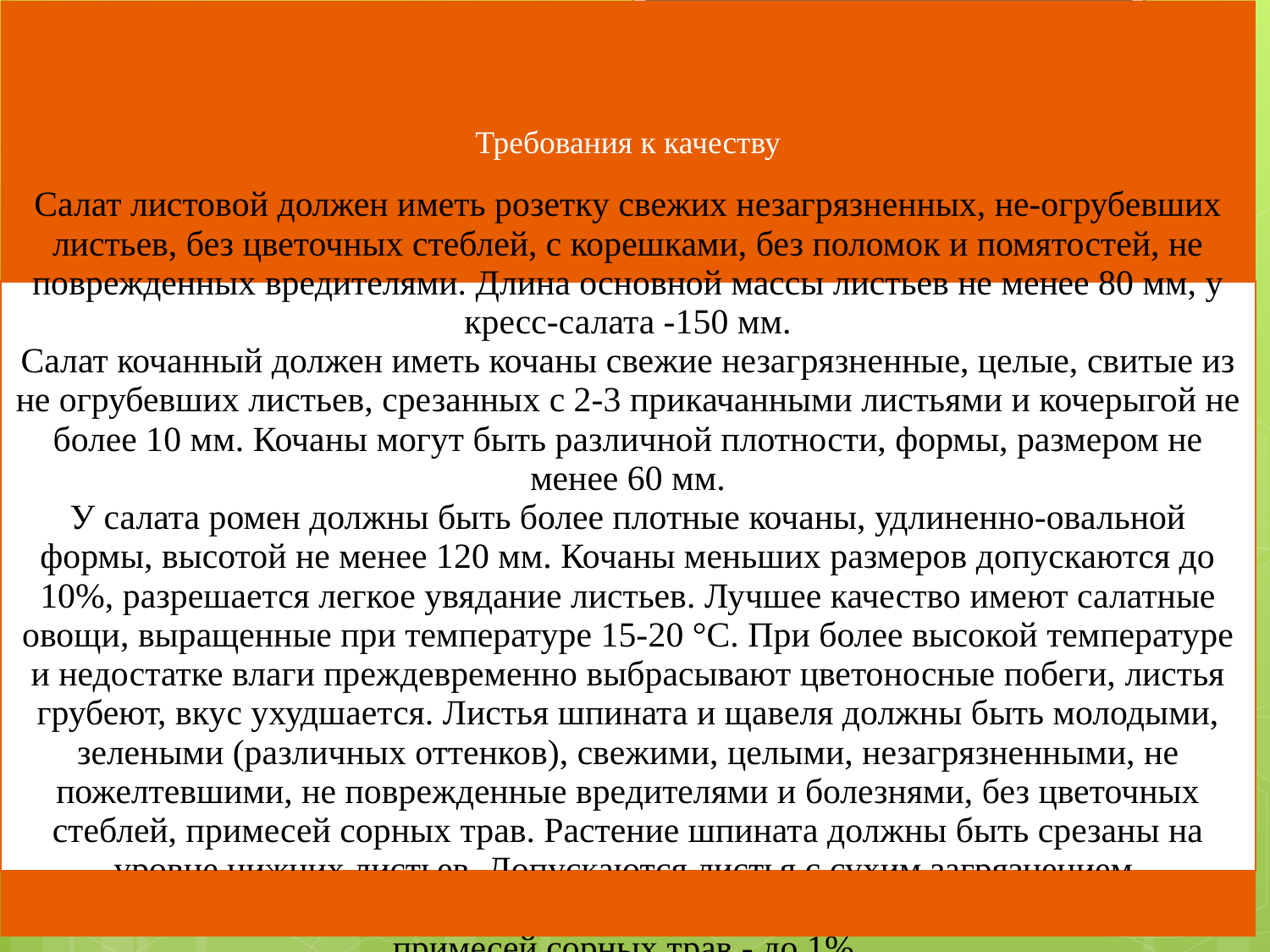

Требования к качеству
Салат листовой должен иметь розетку свежих незагрязненных, не-огрубевших листьев, без цветочных стеблей, с корешками, без поломок и помятостей, не поврежденных вредителями. Длина основной массы листьев не менее 80 мм, у кресс-салата -150 мм.
Салат кочанный должен иметь кочаны свежие незагрязненные, целые, свитые из не огрубевших листьев, срезанных с 2-3 прикачанными листьями и кочерыгой не более 10 мм. Кочаны могут быть различной плотности, формы, размером не менее 60 мм.